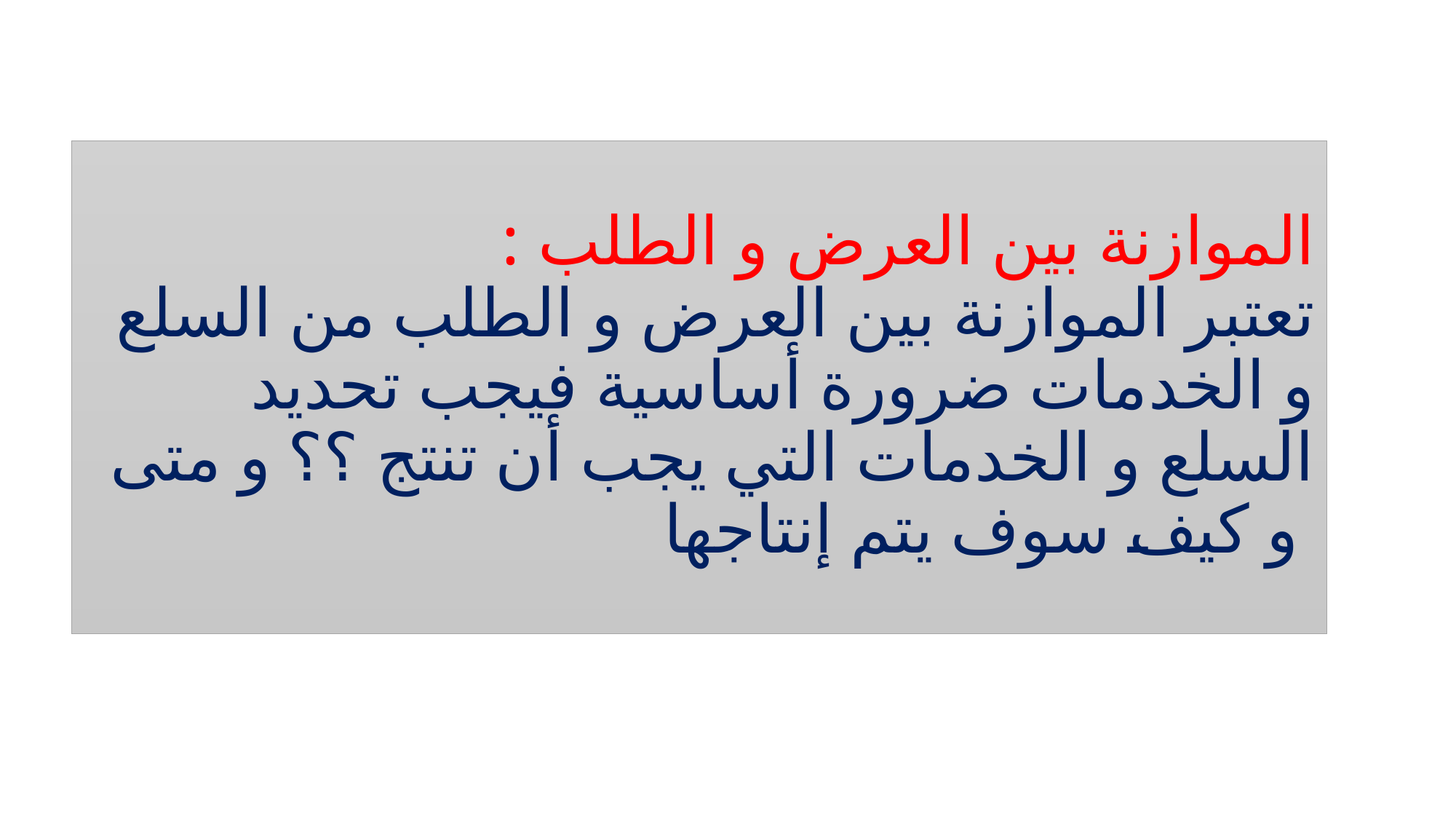

# الموازنة بين العرض و الطلب : تعتبر الموازنة بين العرض و الطلب من السلع و الخدمات ضرورة أساسية فيجب تحديد السلع و الخدمات التي يجب أن تنتج ؟؟ و متى و كيف سوف يتم إنتاجها